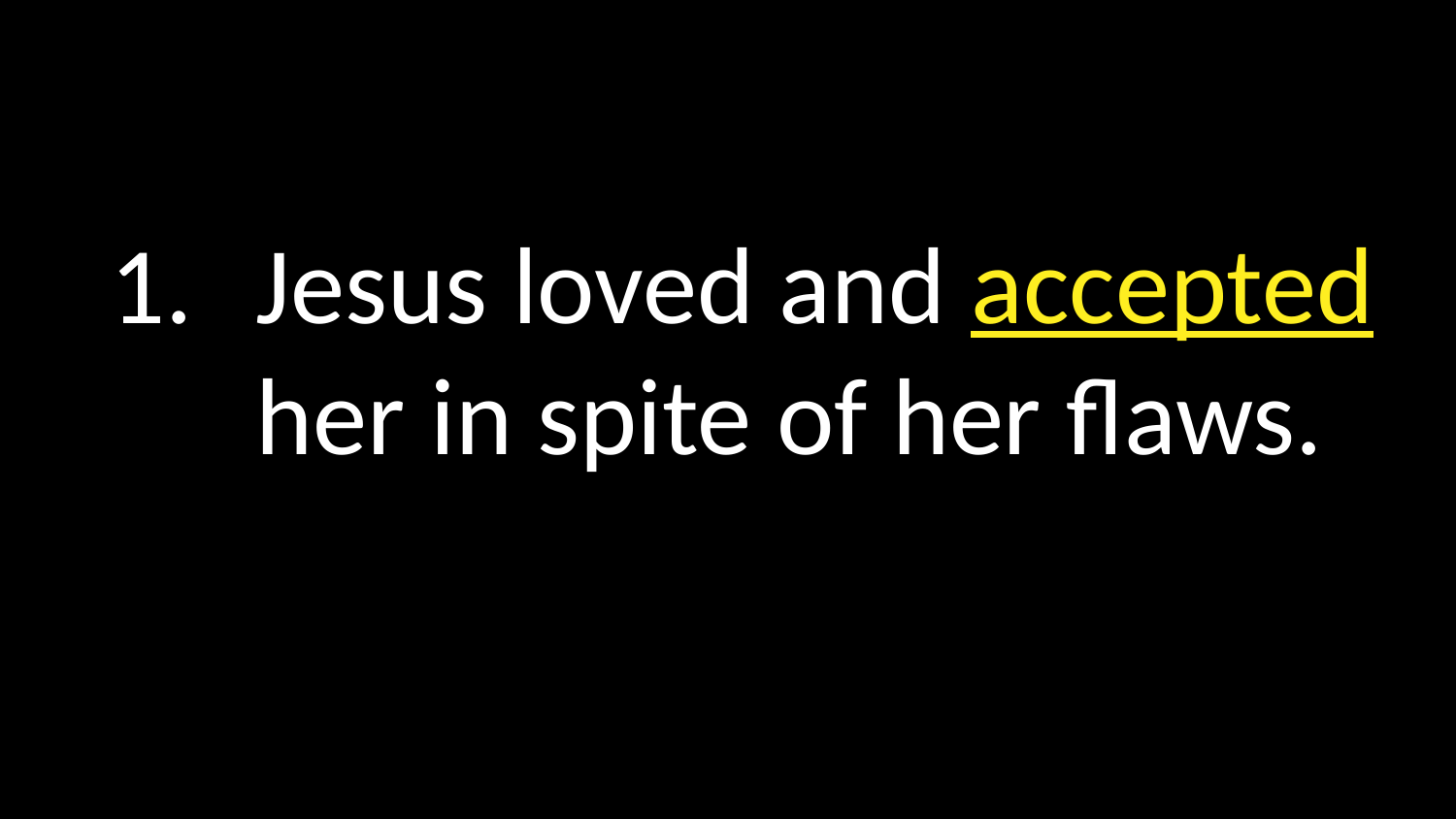

Jesus loved and accepted her in spite of her flaws.